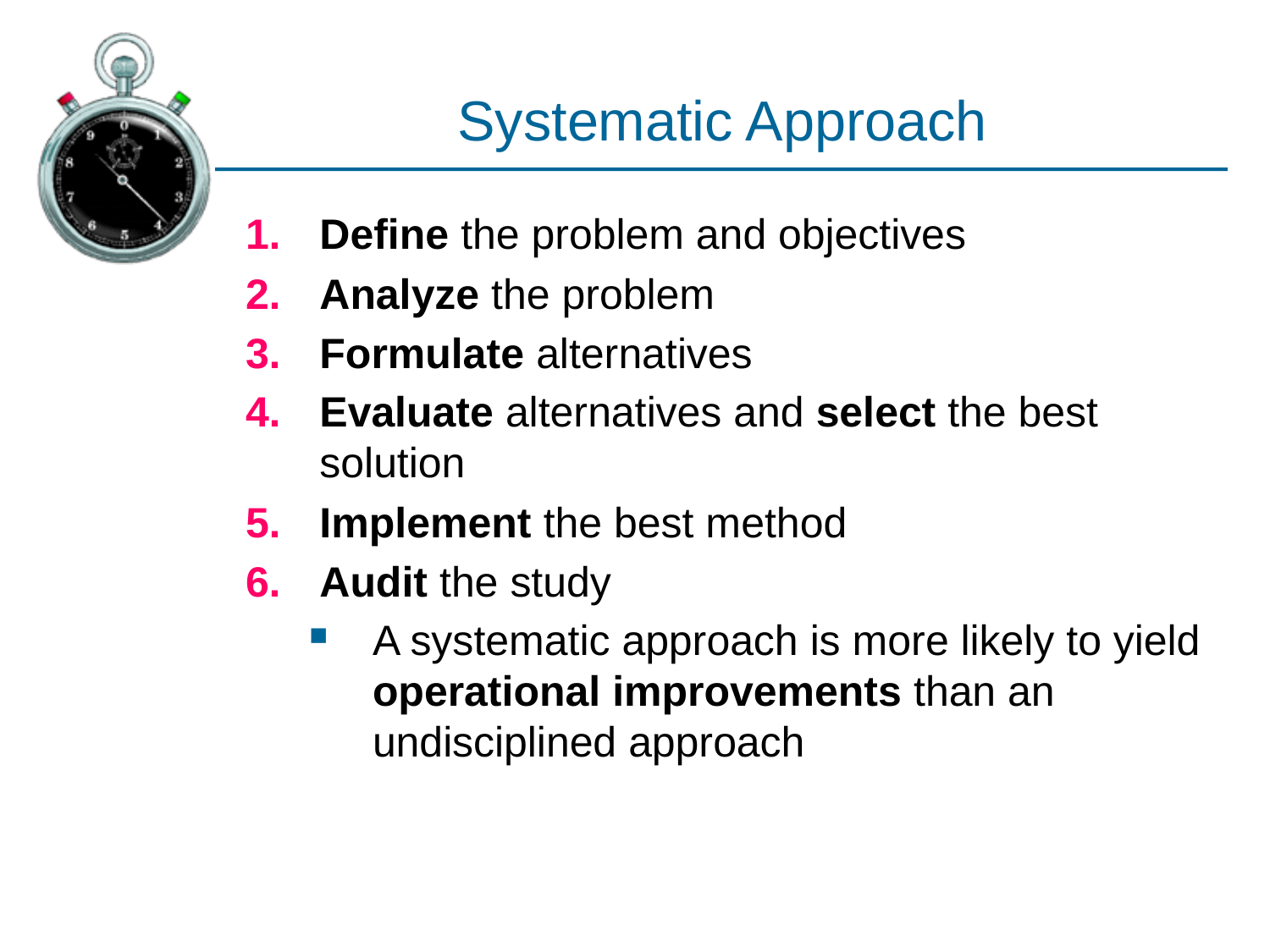

# Systematic Approach
Define the problem and objectives
Analyze the problem
Formulate alternatives
Evaluate alternatives and select the best solution
Implement the best method
Audit the study
A systematic approach is more likely to yield operational improvements than an undisciplined approach